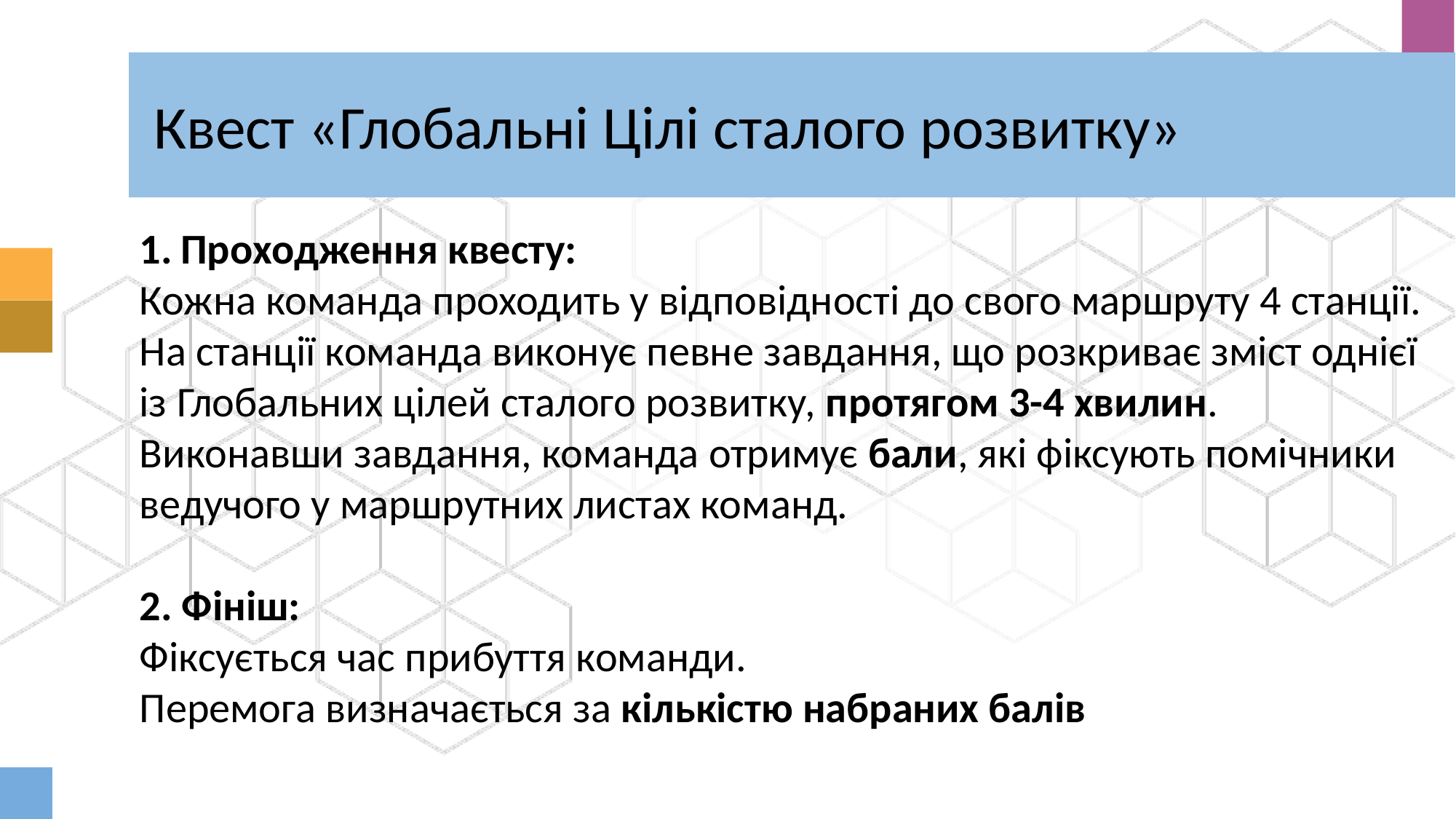

Квест «Глобальні Цілі сталого розвитку»
Проходження квесту:
Кожна команда проходить у відповідності до свого маршруту 4 станції.
На станції команда виконує певне завдання, що розкриває зміст однієї із Глобальних цілей сталого розвитку, протягом 3-4 хвилин.
Виконавши завдання, команда отримує бали, які фіксують помічники ведучого у маршрутних листах команд.

2. Фініш:
Фіксується час прибуття команди.
Перемога визначається за кількістю набраних балів